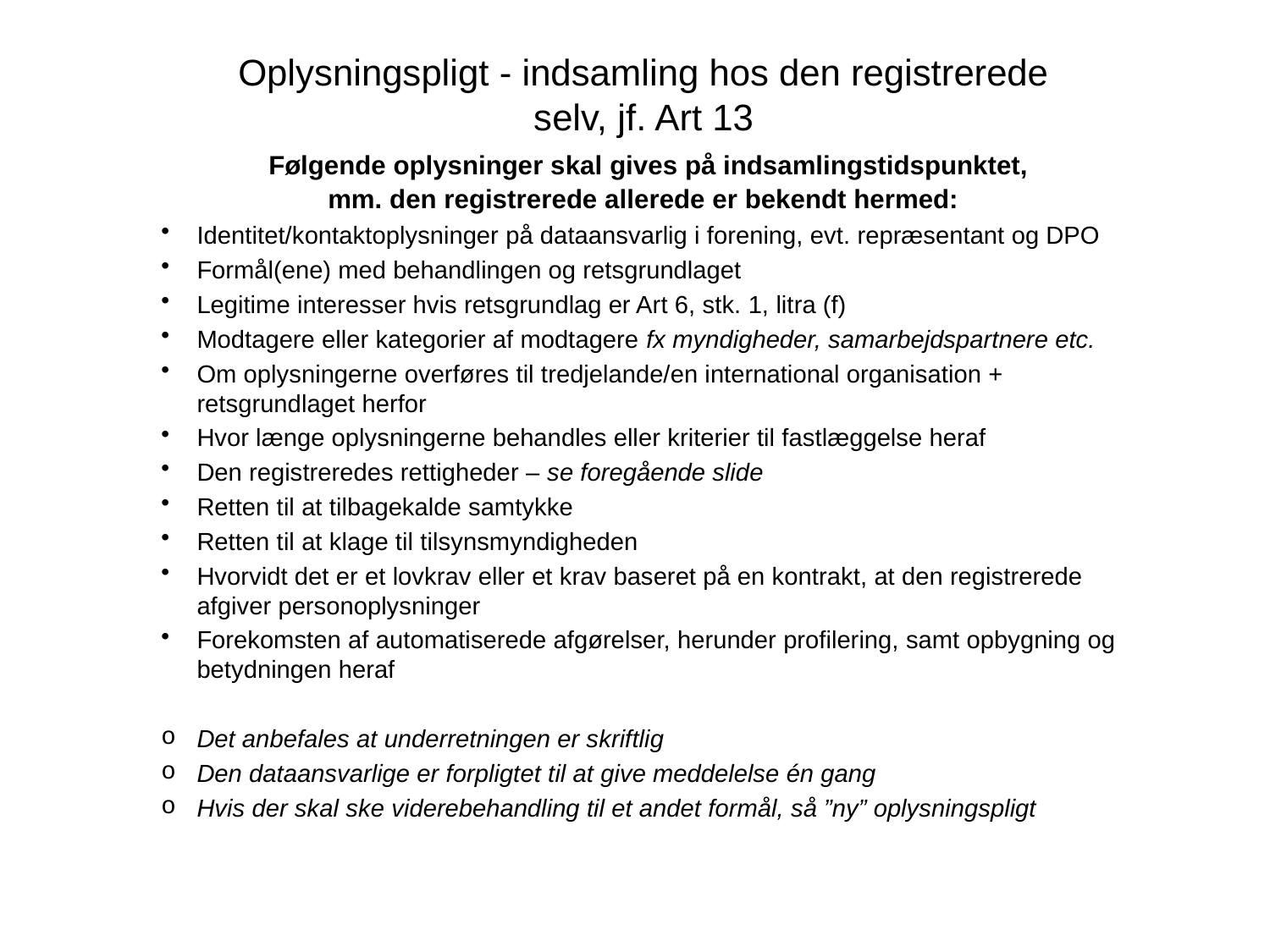

# Oplysningspligt - indsamling hos den registrerede selv, jf. Art 13 Følgende oplysninger skal gives på indsamlingstidspunktet, mm. den registrerede allerede er bekendt hermed:
Identitet/kontaktoplysninger på dataansvarlig i forening, evt. repræsentant og DPO
Formål(ene) med behandlingen og retsgrundlaget
Legitime interesser hvis retsgrundlag er Art 6, stk. 1, litra (f)
Modtagere eller kategorier af modtagere fx myndigheder, samarbejdspartnere etc.
Om oplysningerne overføres til tredjelande/en international organisation + retsgrundlaget herfor
Hvor længe oplysningerne behandles eller kriterier til fastlæggelse heraf
Den registreredes rettigheder – se foregående slide
Retten til at tilbagekalde samtykke
Retten til at klage til tilsynsmyndigheden
Hvorvidt det er et lovkrav eller et krav baseret på en kontrakt, at den registrerede afgiver personoplysninger
Forekomsten af automatiserede afgørelser, herunder profilering, samt opbygning og betydningen heraf

Det anbefales at underretningen er skriftlig
Den dataansvarlige er forpligtet til at give meddelelse én gang
Hvis der skal ske viderebehandling til et andet formål, så ”ny” oplysningspligt